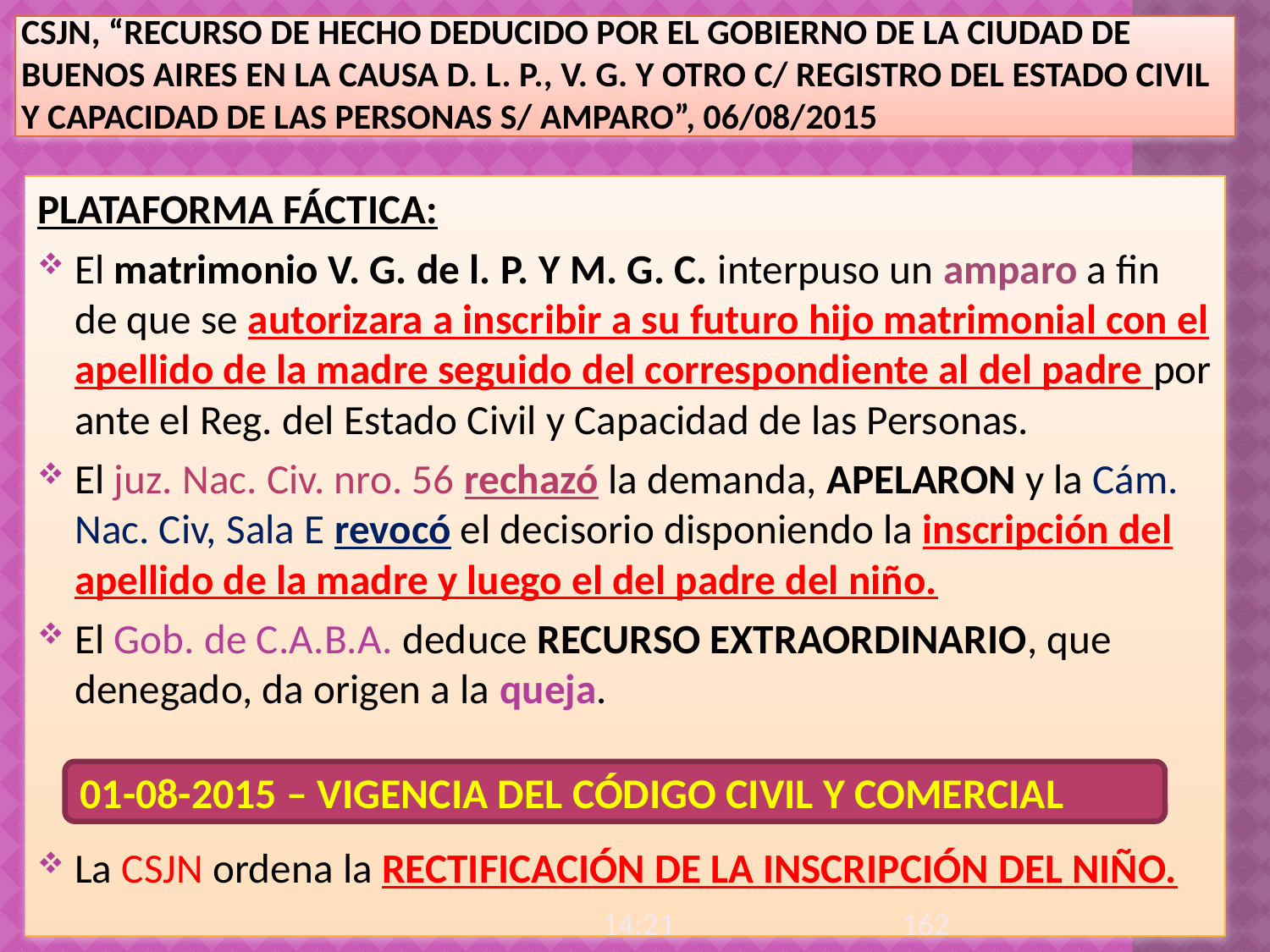

# CSJN, “Recurso de hecho deducido por el Gobierno de la Ciudad de Buenos Aires en la causa D. l. P., V. G. y otro c/ Registro del Estado Civil y Capacidad de las Personas s/ amparo”, 06/08/2015
PLATAFORMA FÁCTICA:
El matrimonio V. G. de l. P. Y M. G. C. interpuso un amparo a fin de que se autorizara a inscribir a su futuro hijo matrimonial con el apellido de la madre seguido del correspondiente al del padre por ante el Reg. del Estado Civil y Capacidad de las Personas.
El juz. Nac. Civ. nro. 56 rechazó la demanda, APELARON y la Cám. Nac. Civ, Sala E revocó el decisorio disponiendo la inscripción del apellido de la madre y luego el del padre del niño.
El Gob. de C.A.B.A. deduce RECURSO EXTRAORDINARIO, que denegado, da origen a la queja.

La CSJN ordena la RECTIFICACIÓN DE LA INSCRIPCIÓN DEL NIÑO.
01-08-2015 – VIGENCIA DEL CÓDIGO CIVIL Y COMERCIAL
162
14:21